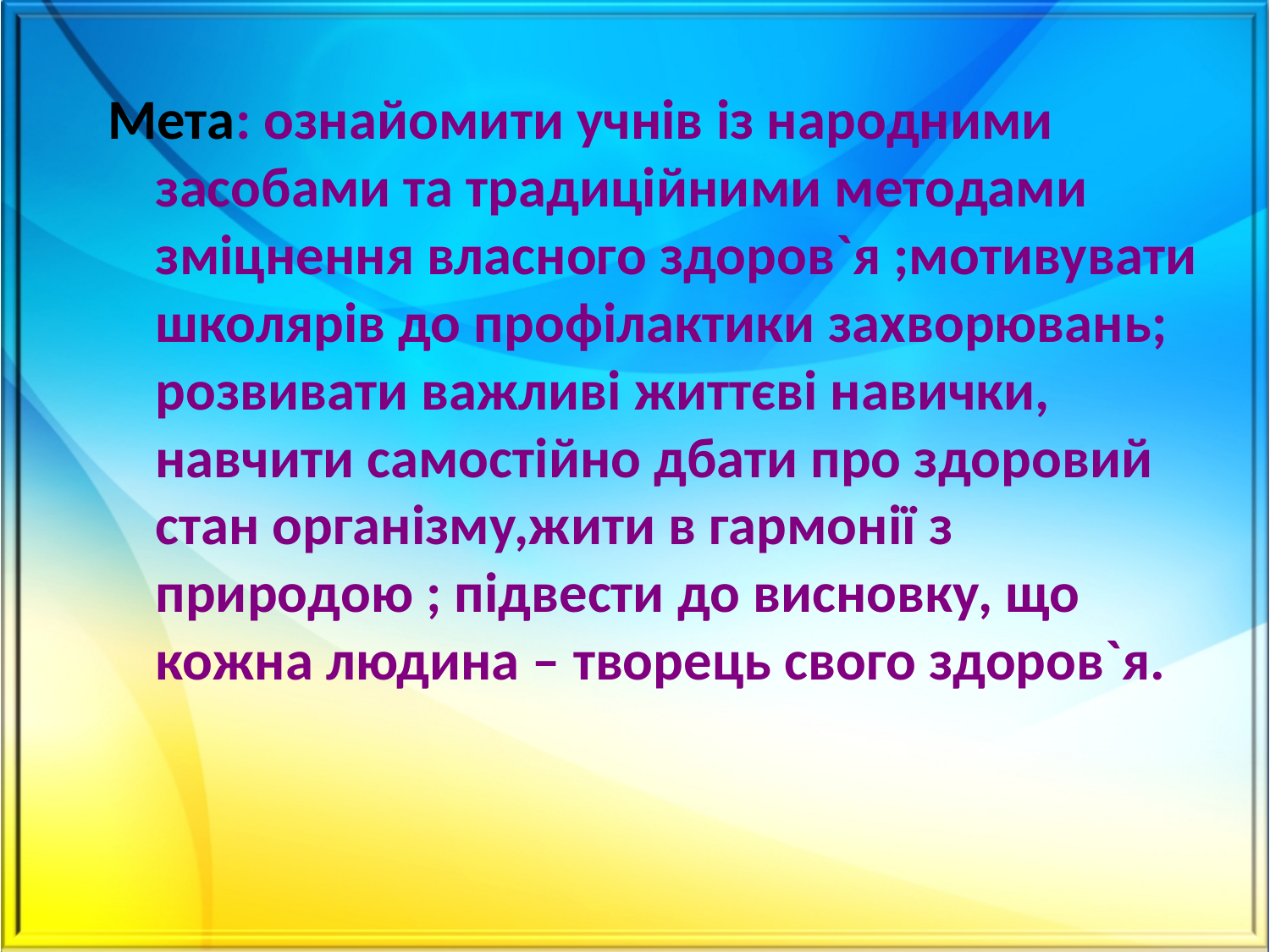

Мета: ознайомити учнів із народними засобами та традиційними методами зміцнення власного здоров`я ;мотивувати школярів до профілактики захворювань; розвивати важливі життєві навички, навчити самостійно дбати про здоровий стан організму,жити в гармонії з природою ; підвести до висновку, що кожна людина – творець свого здоров`я.